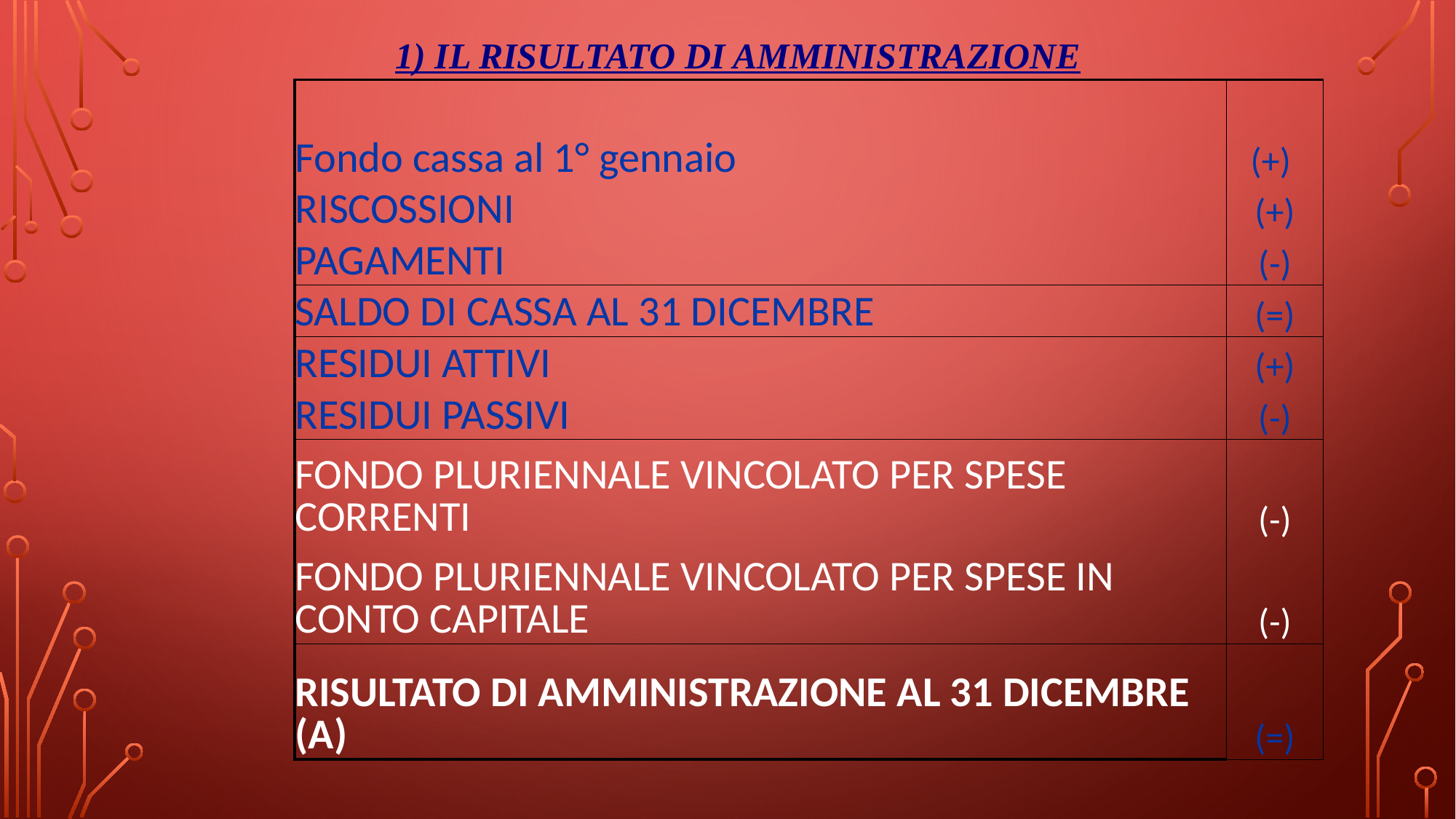

1) IL RISULTATO DI AMMINISTRAZIONE
|  |  |
| --- | --- |
| Fondo cassa al 1° gennaio | (+) |
| RISCOSSIONI | (+) |
| PAGAMENTI | (-) |
| SALDO DI CASSA AL 31 DICEMBRE | (=) |
| RESIDUI ATTIVI | (+) |
| RESIDUI PASSIVI | (-) |
| FONDO PLURIENNALE VINCOLATO PER SPESE CORRENTI | (-) |
| FONDO PLURIENNALE VINCOLATO PER SPESE IN CONTO CAPITALE | (-) |
| RISULTATO DI AMMINISTRAZIONE AL 31 DICEMBRE (A) | (=) |